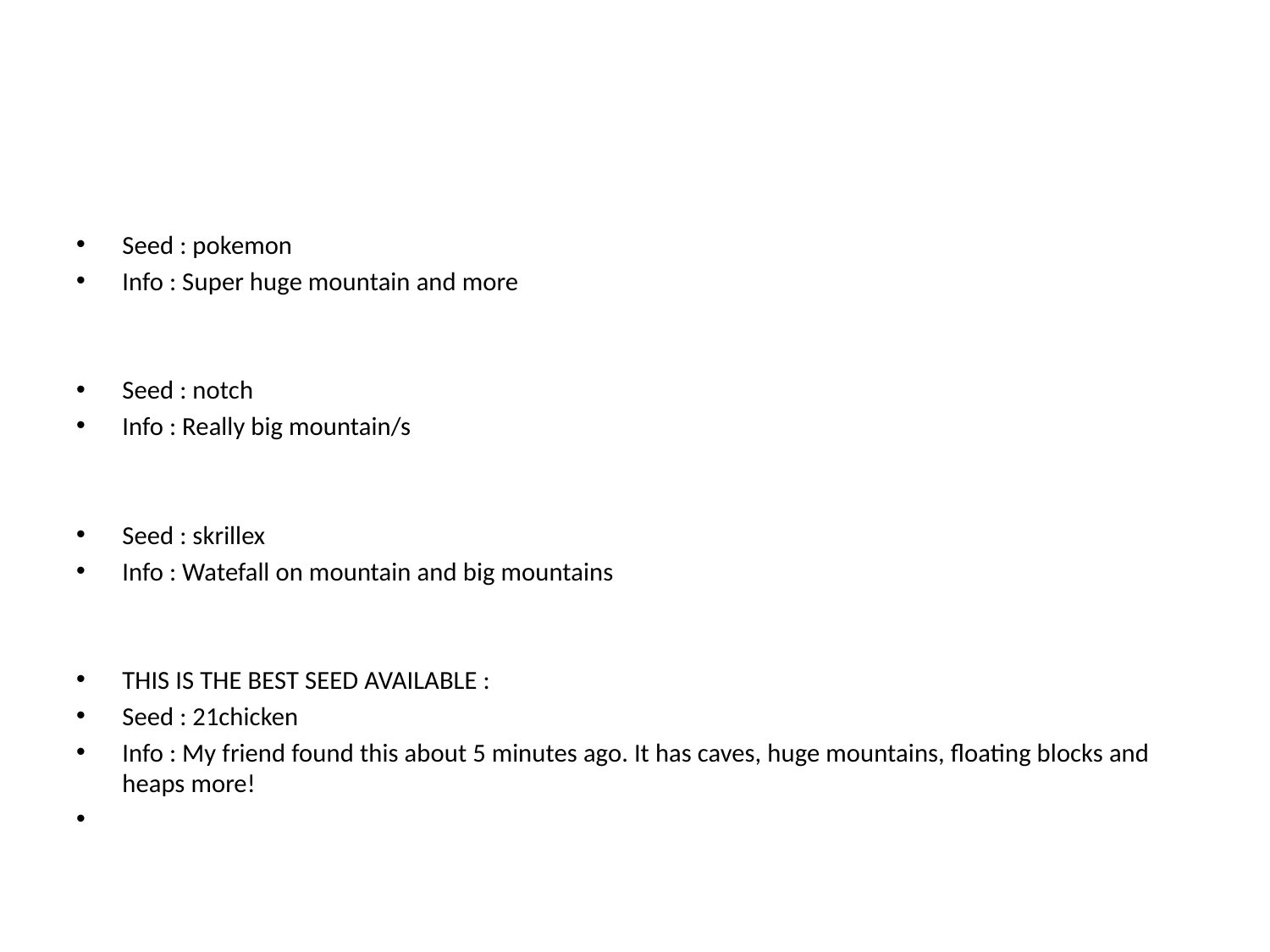

#
Seed : pokemon
Info : Super huge mountain and more

Seed : notch
Info : Really big mountain/s

Seed : skrillex
Info : Watefall on mountain and big mountains

THIS IS THE BEST SEED AVAILABLE :
Seed : 21chicken
Info : My friend found this about 5 minutes ago. It has caves, huge mountains, floating blocks and heaps more!